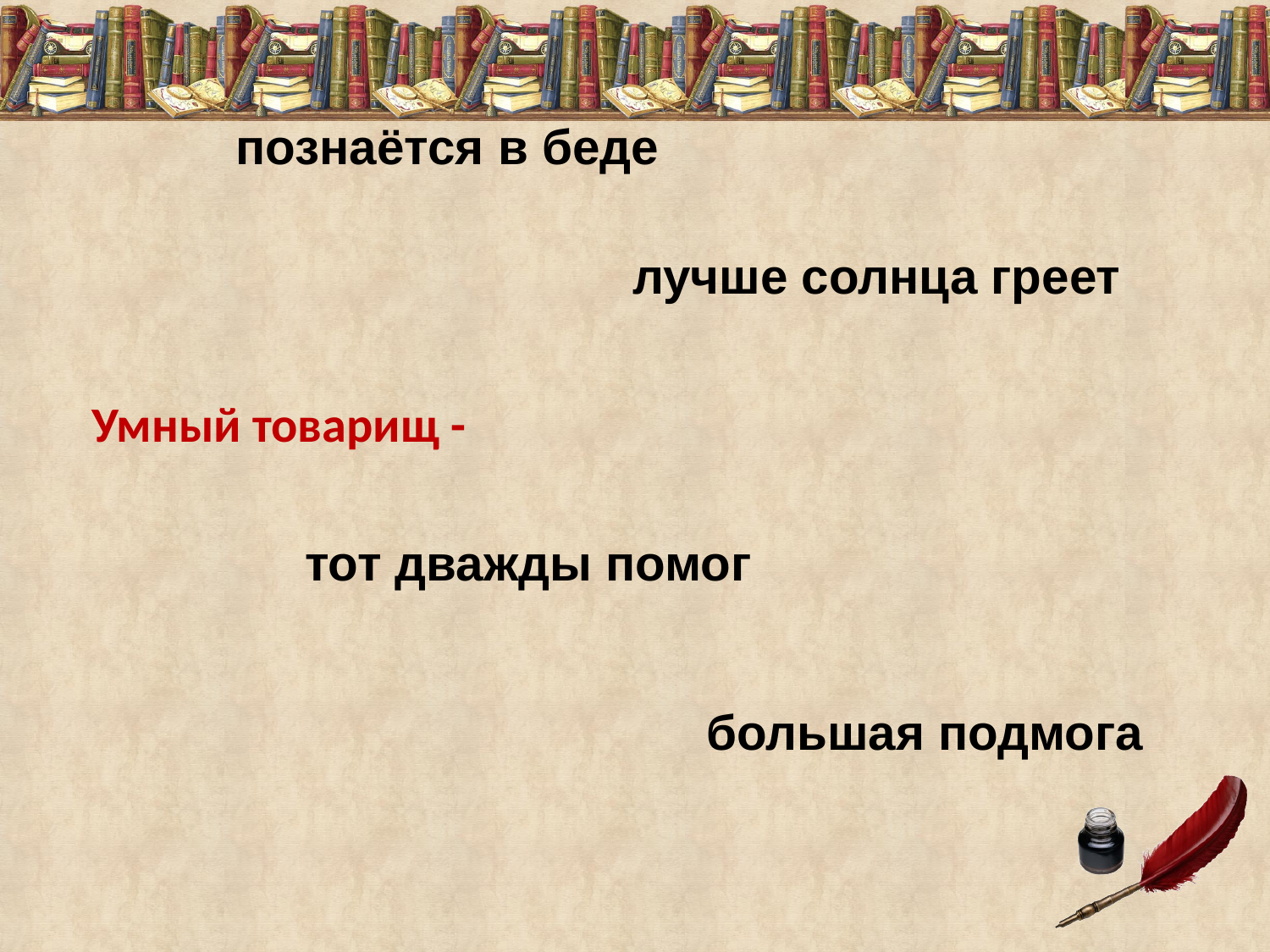

познаётся в беде
лучше солнца греет
Умный товарищ -
тот дважды помог
большая подмога